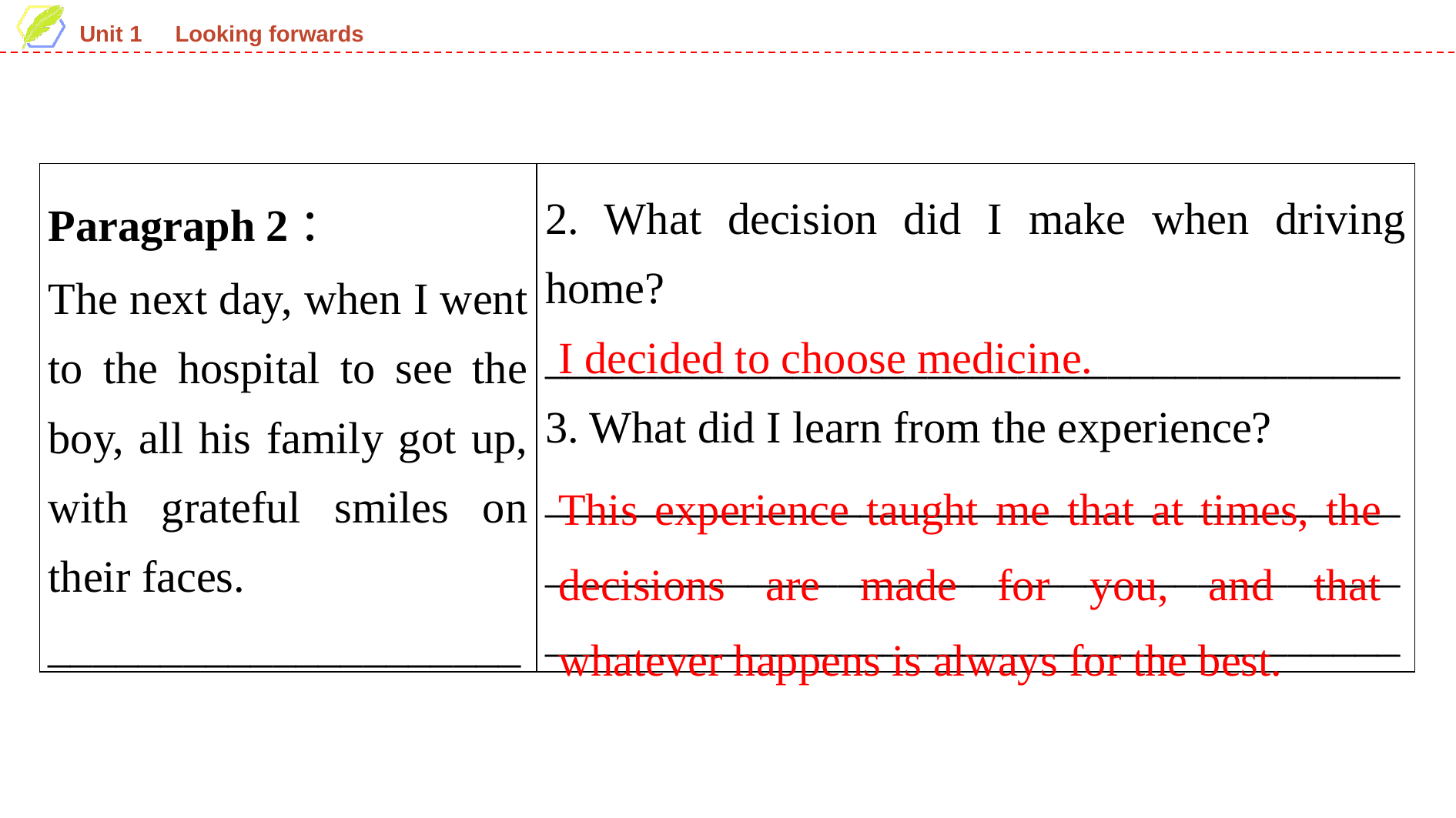

| Paragraph 2： The next day, when I went to the hospital to see the boy, all his family got up, with grateful smiles on their faces. \_\_\_\_\_\_\_\_\_\_\_\_\_\_\_\_\_\_\_\_\_ | 2. What decision did I make when driving home? \_\_\_\_\_\_\_\_\_\_\_\_\_\_\_\_\_\_\_\_\_\_\_\_\_\_\_\_\_\_\_\_\_\_\_\_\_\_ 3. What did I learn from the experience? \_\_\_\_\_\_\_\_\_\_\_\_\_\_\_\_\_\_\_\_\_\_\_\_\_\_\_\_\_\_\_\_\_\_\_\_\_\_\_\_\_\_\_\_\_\_\_\_\_\_\_\_\_\_\_\_\_\_\_\_\_\_\_\_\_\_\_\_\_\_\_\_\_\_\_\_\_\_\_\_\_\_\_\_\_\_\_\_\_\_\_\_\_\_\_\_\_\_\_\_\_\_\_\_\_\_\_\_\_\_\_\_\_\_ |
| --- | --- |
I decided to choose medicine.
This experience taught me that at times, the decisions are made for you, and that whatever happens is always for the best.